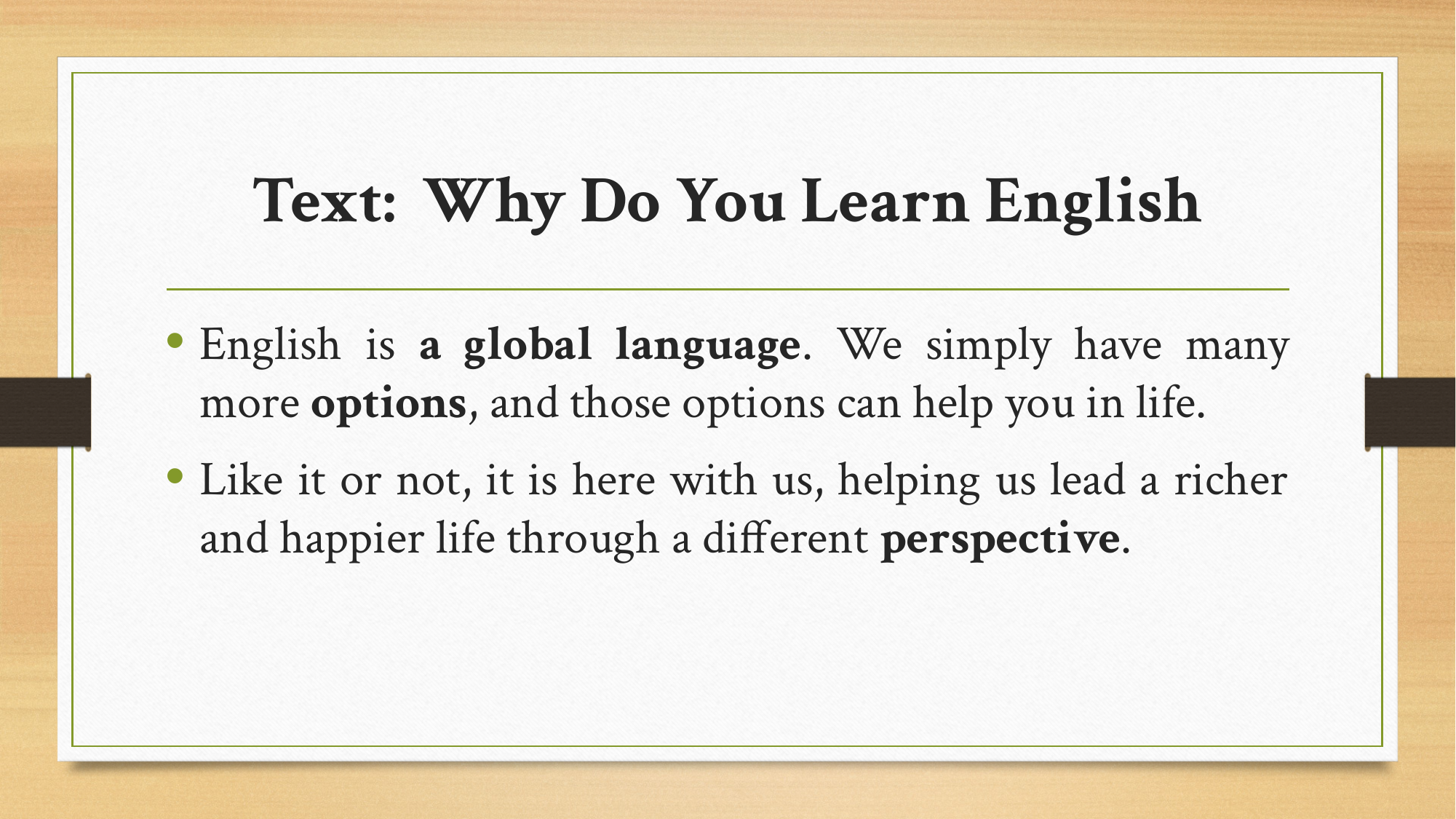

# Text:  Why Do You Learn English
English is a global language. We simply have many more options, and those options can help you in life.
Like it or not, it is here with us, helping us lead a richer and happier life through a different perspective.